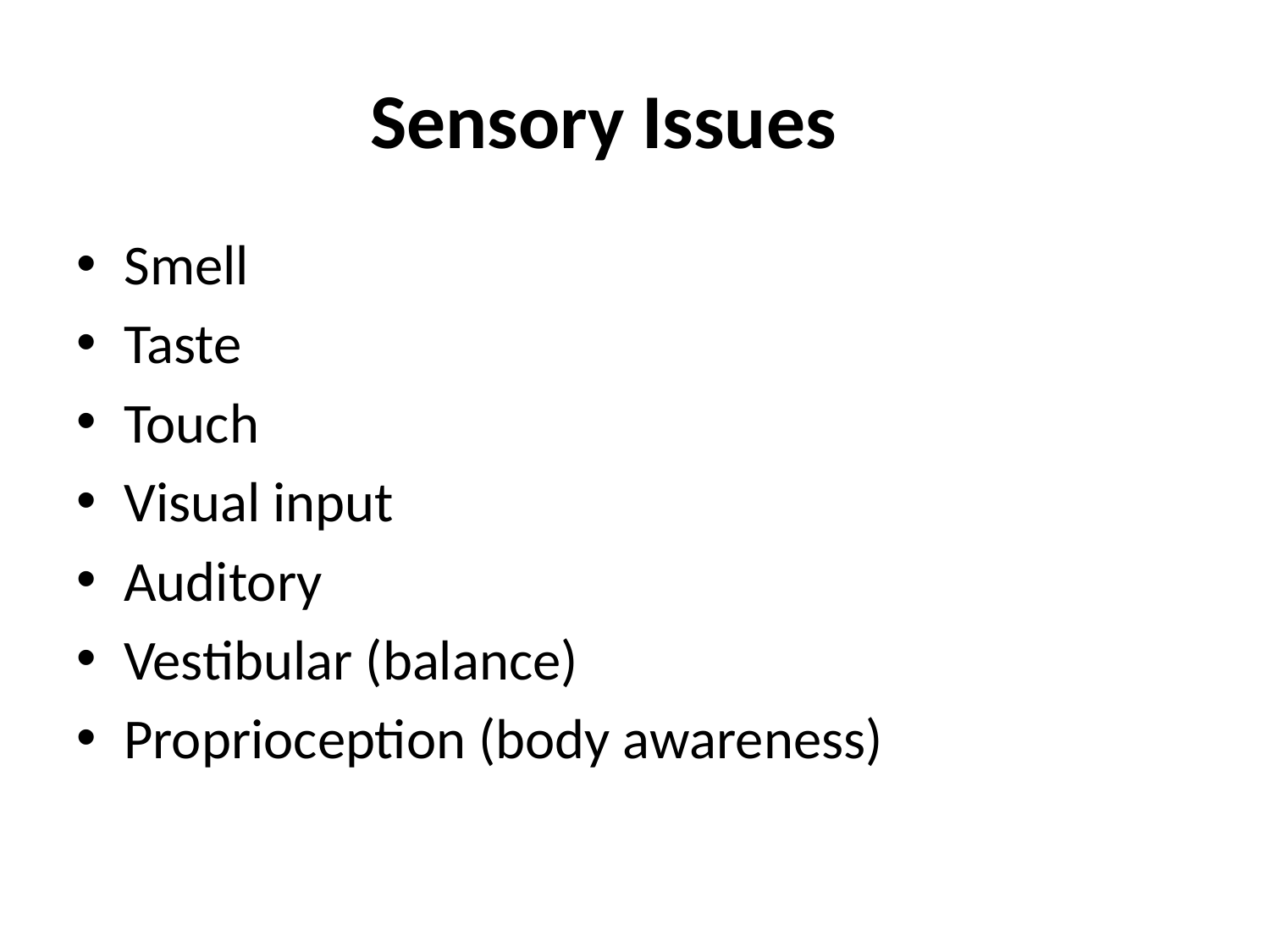

# Sensory Issues
Smell
Taste
Touch
Visual input
Auditory
Vestibular (balance)
Proprioception (body awareness)